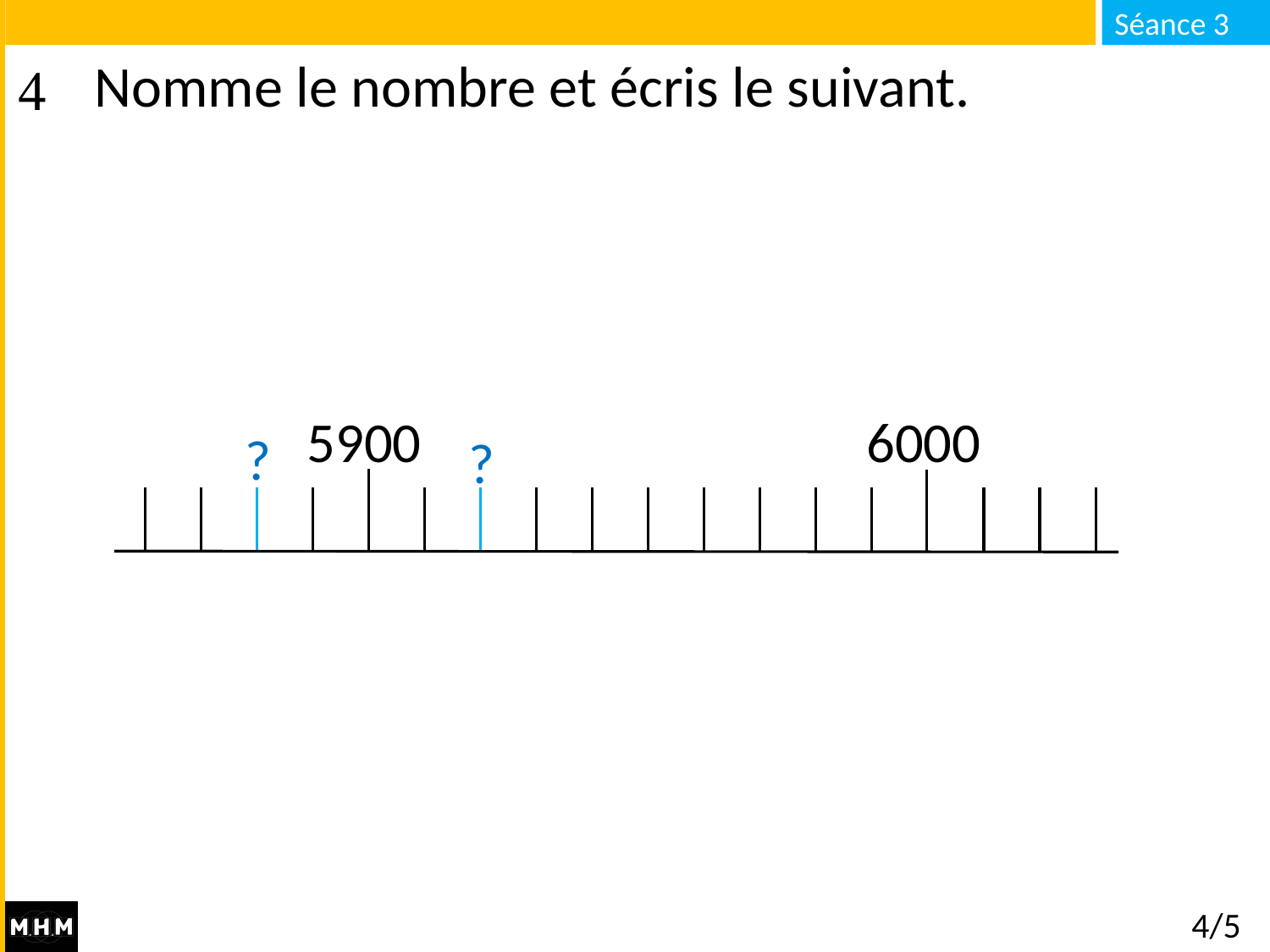

# Nomme le nombre et écris le suivant.
5900
6000
?
?
4/5